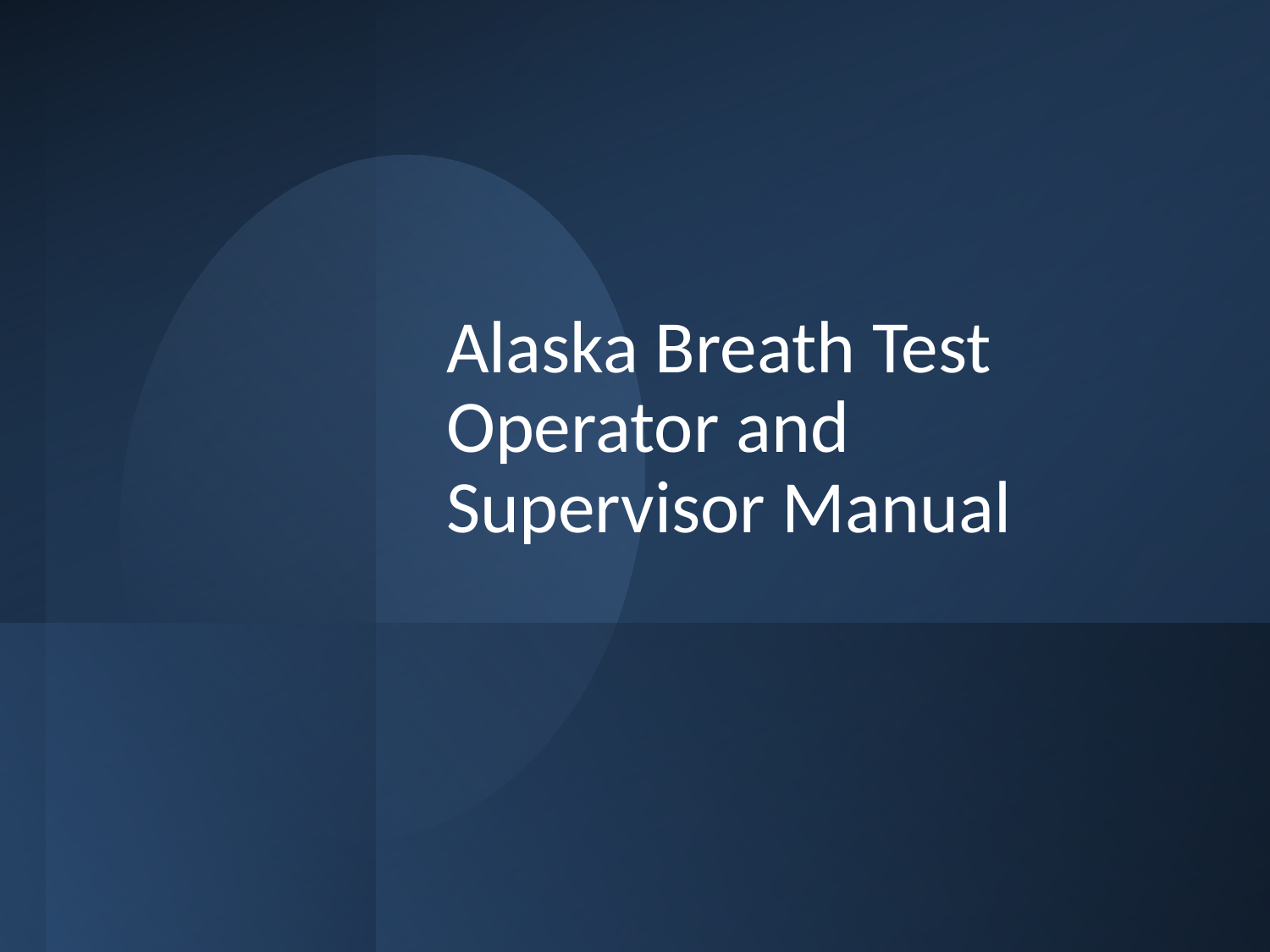

# Alaska Breath Test Operator and Supervisor Manual

Approved and Issued: 2025.10.01